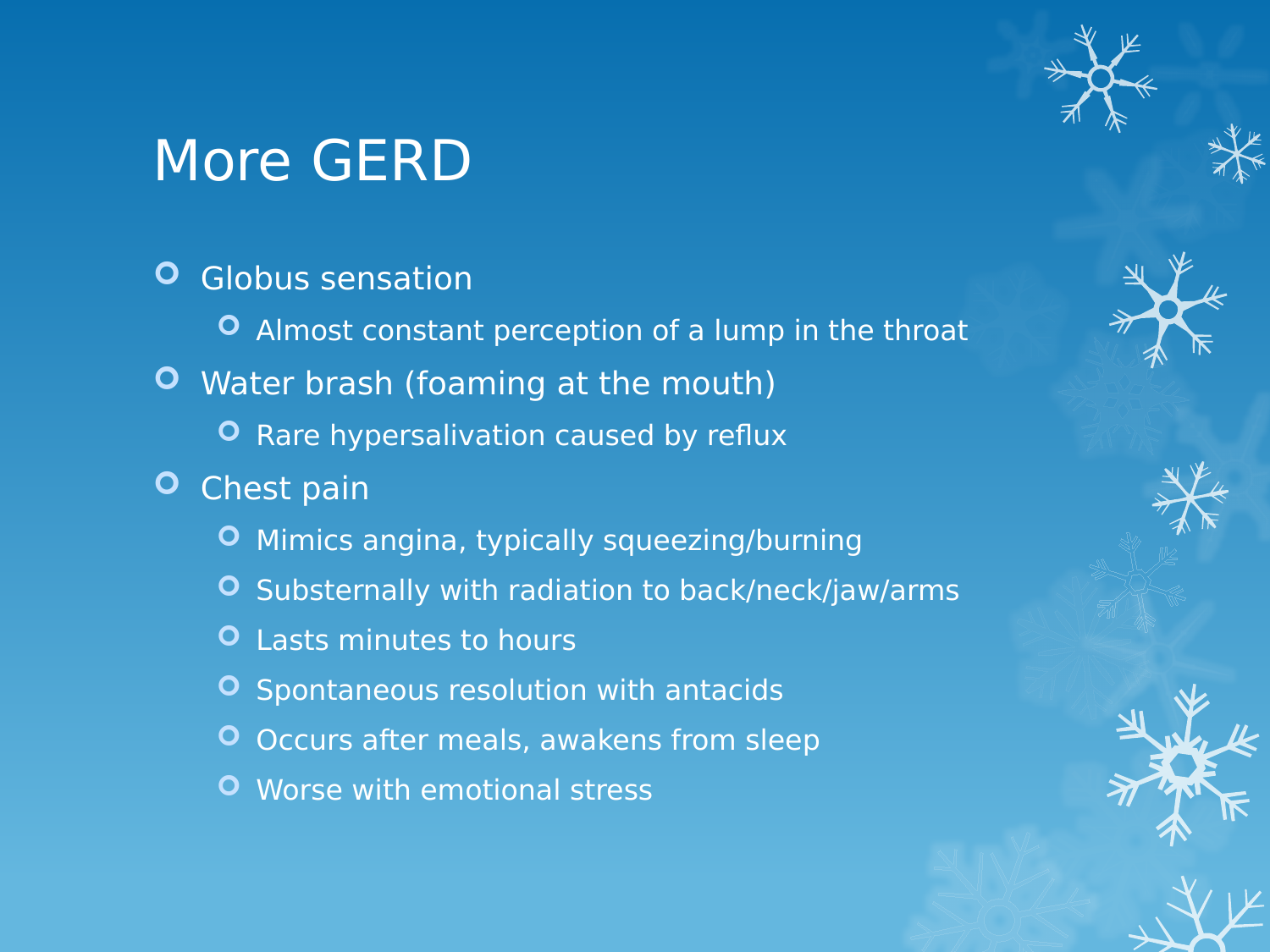

# More GERD
Globus sensation
Almost constant perception of a lump in the throat
Water brash (foaming at the mouth)
Rare hypersalivation caused by reflux
Chest pain
Mimics angina, typically squeezing/burning
Substernally with radiation to back/neck/jaw/arms
Lasts minutes to hours
Spontaneous resolution with antacids
Occurs after meals, awakens from sleep
Worse with emotional stress